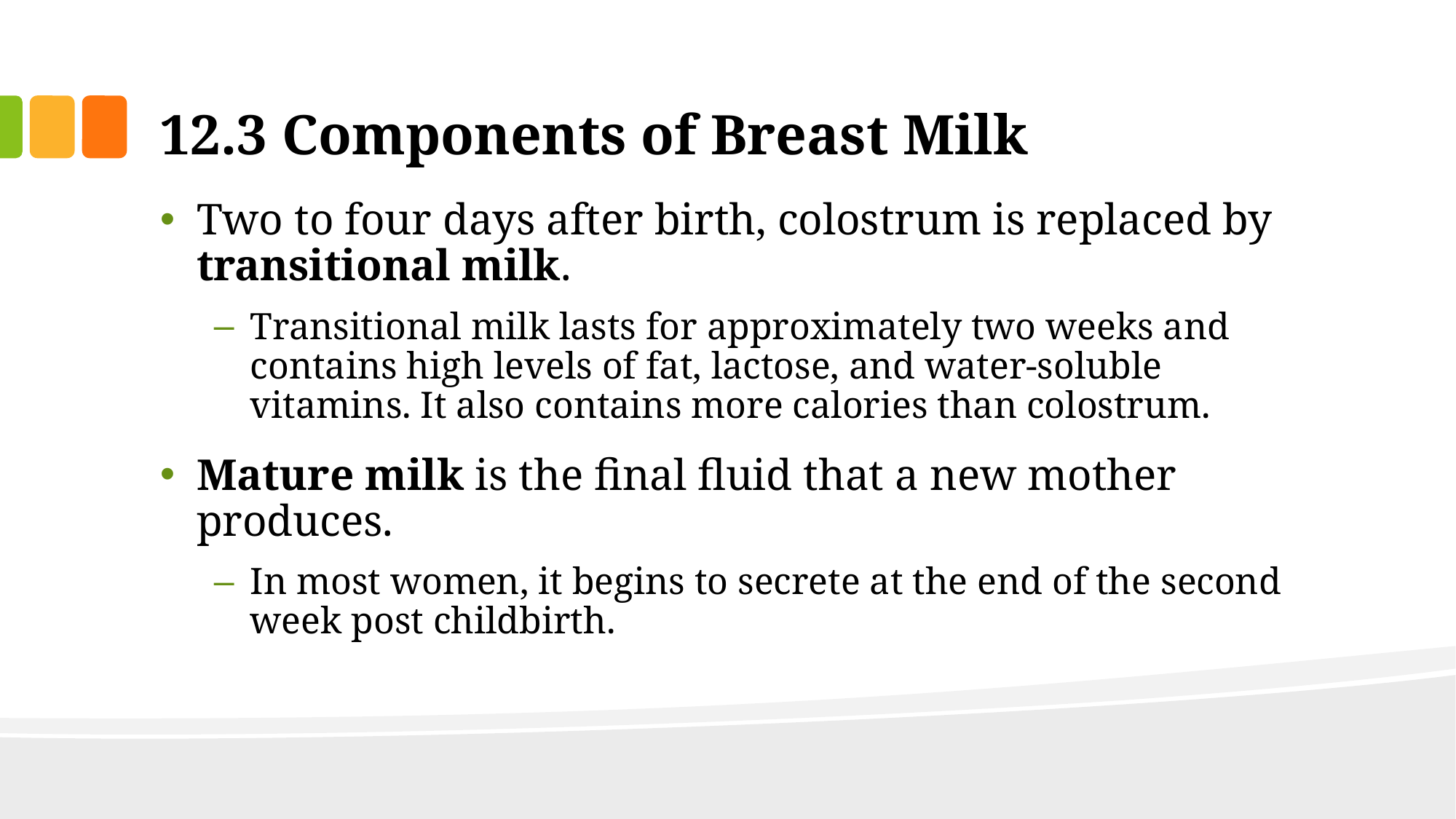

# 12.3 Components of Breast Milk
Two to four days after birth, colostrum is replaced by transitional milk.
Transitional milk lasts for approximately two weeks and contains high levels of fat, lactose, and water-soluble vitamins. It also contains more calories than colostrum.
Mature milk is the final fluid that a new mother produces.
In most women, it begins to secrete at the end of the second week post childbirth.